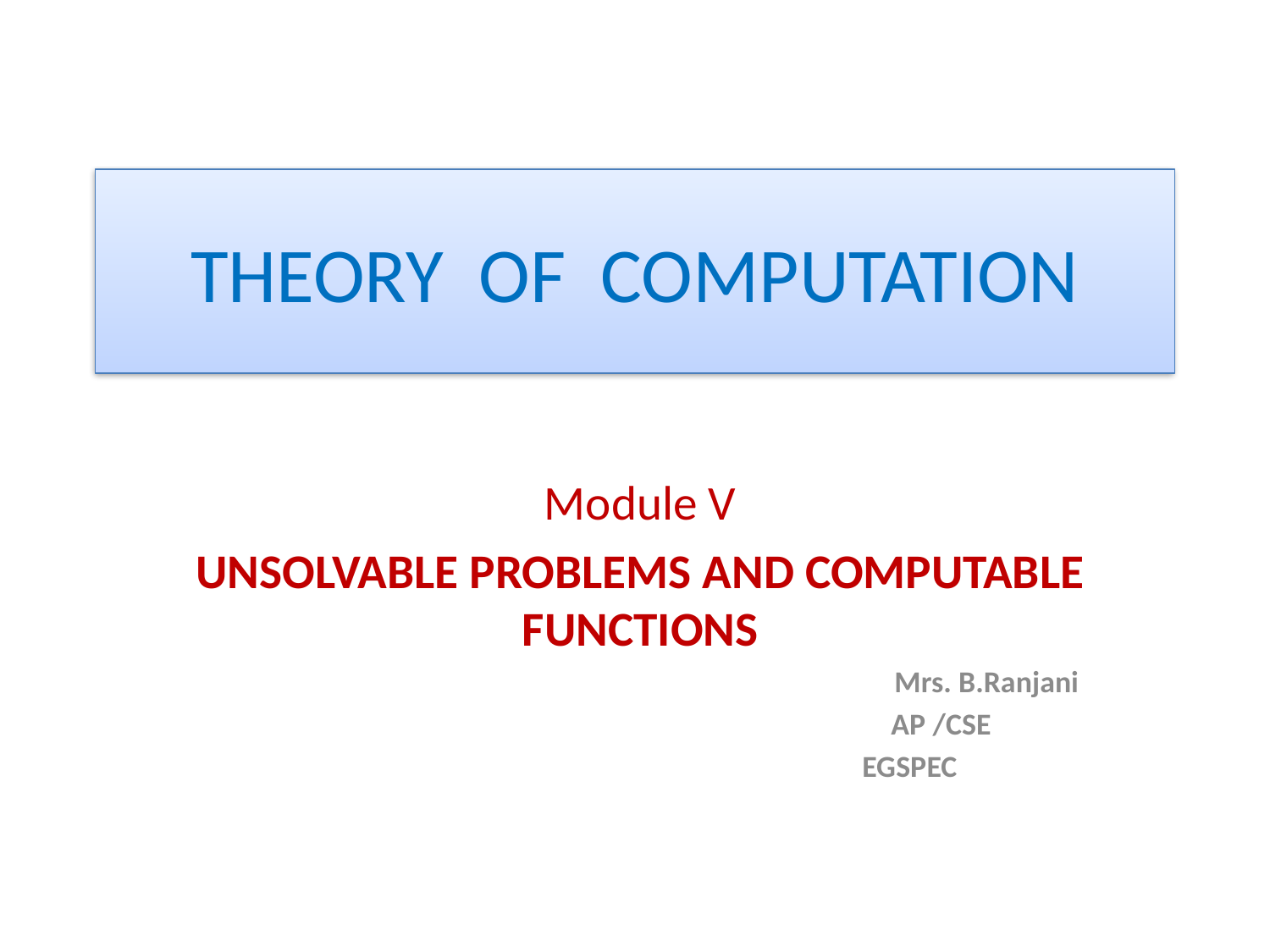

# THEORY  OF  COMPUTATION
Module V
UNSOLVABLE PROBLEMS AND COMPUTABLE FUNCTIONS
                                        Mrs. B.Ranjani
                           AP /CSE
                           EGSPEC